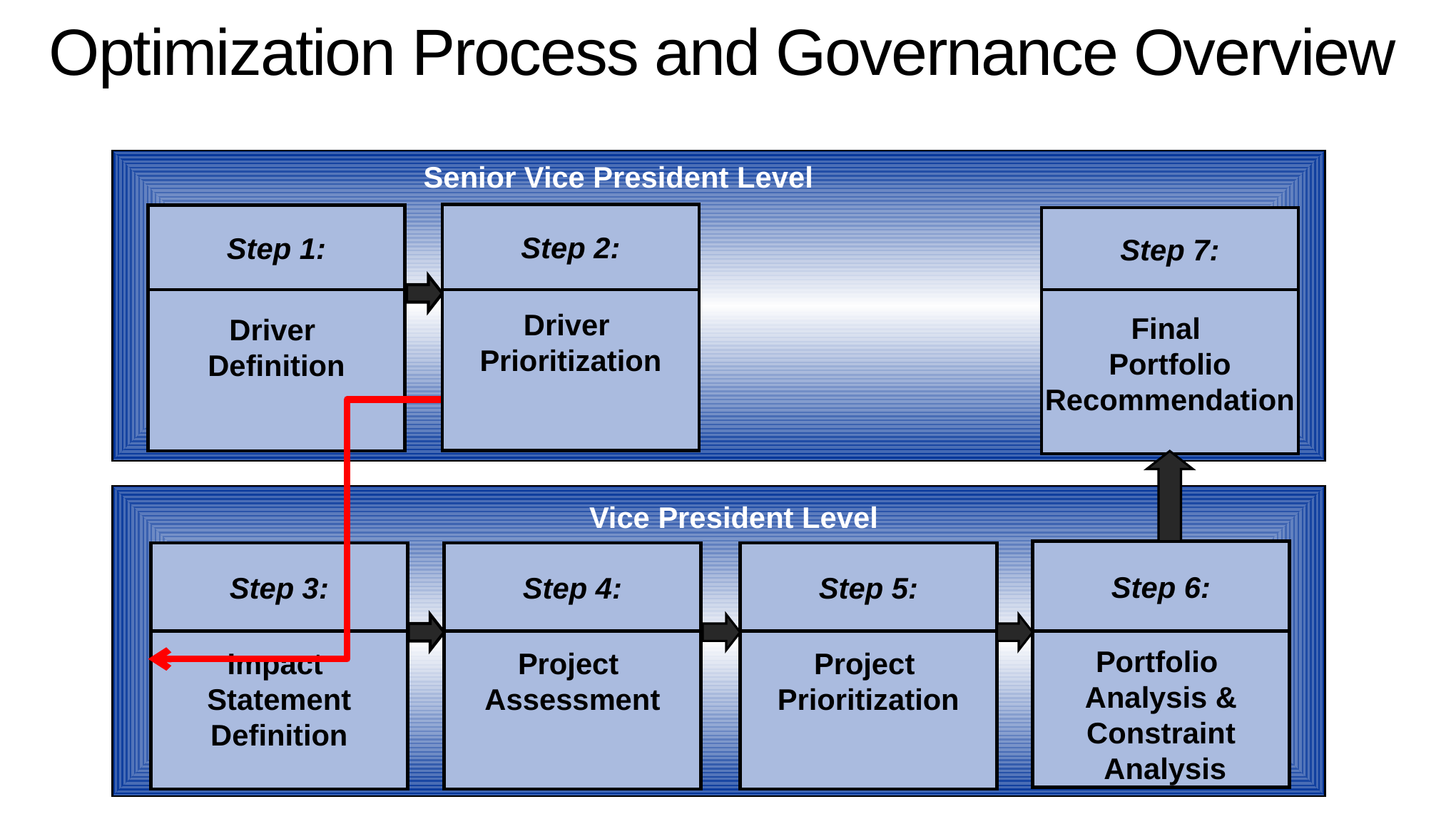

# Optimization Process and Governance Overview
Senior Vice President Level

Step 2:

Driver
Prioritization
Step 1:

Driver
Definition

Final
Portfolio
Recommendation
Step 7:

Vice President Level

Portfolio
Analysis &
Constraint
 Analysis
Step 6:

Impact
Statement
Definition
Step 3:

Project
Assessment
Step 4:

Project
Prioritization
Step 5: